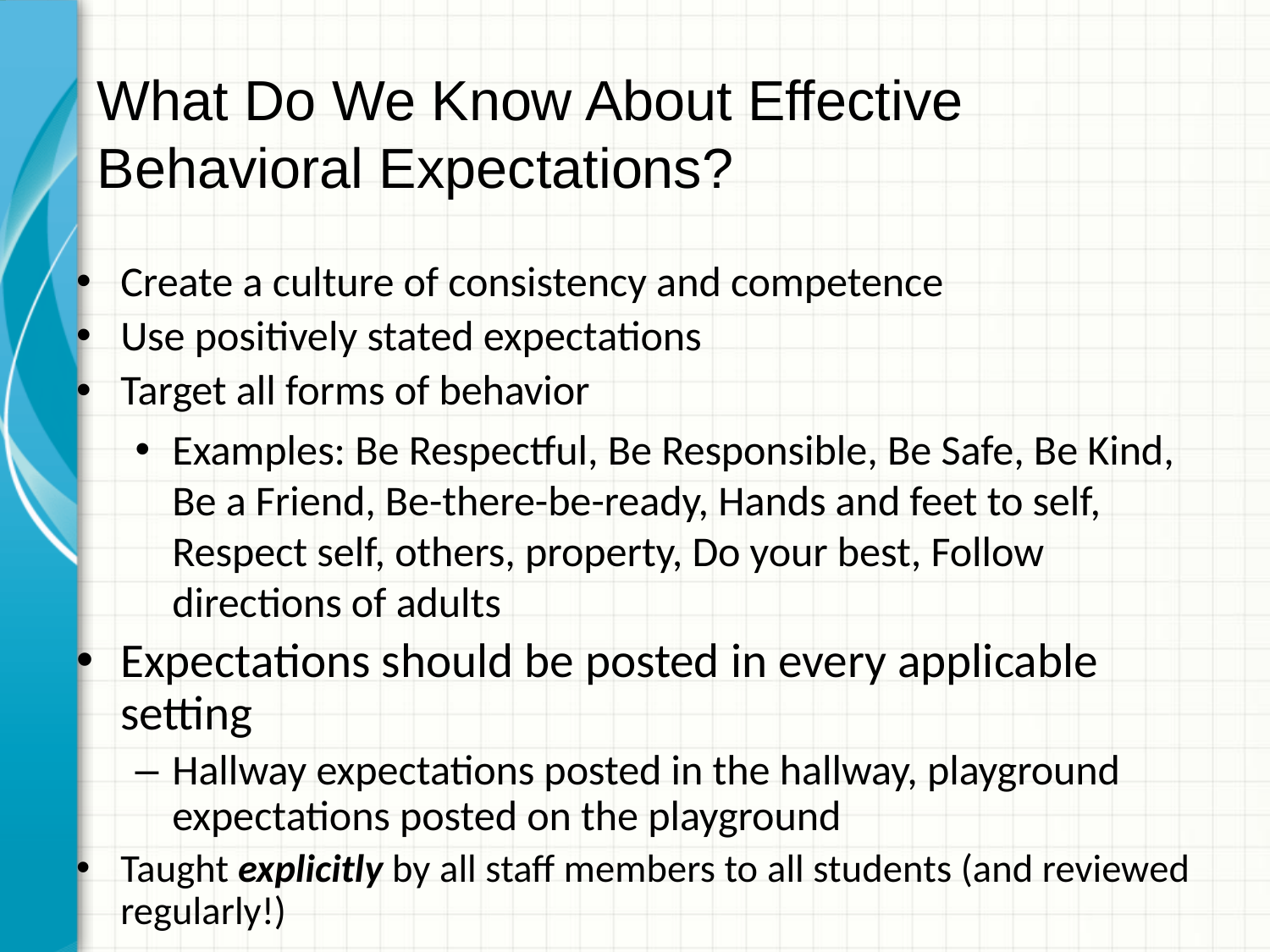

# What Do We Know About Effective Behavioral Expectations?
Create a culture of consistency and competence
Use positively stated expectations
Target all forms of behavior
Examples: Be Respectful, Be Responsible, Be Safe, Be Kind, Be a Friend, Be-there-be-ready, Hands and feet to self, Respect self, others, property, Do your best, Follow directions of adults
Expectations should be posted in every applicable setting
Hallway expectations posted in the hallway, playground expectations posted on the playground
Taught explicitly by all staff members to all students (and reviewed regularly!)